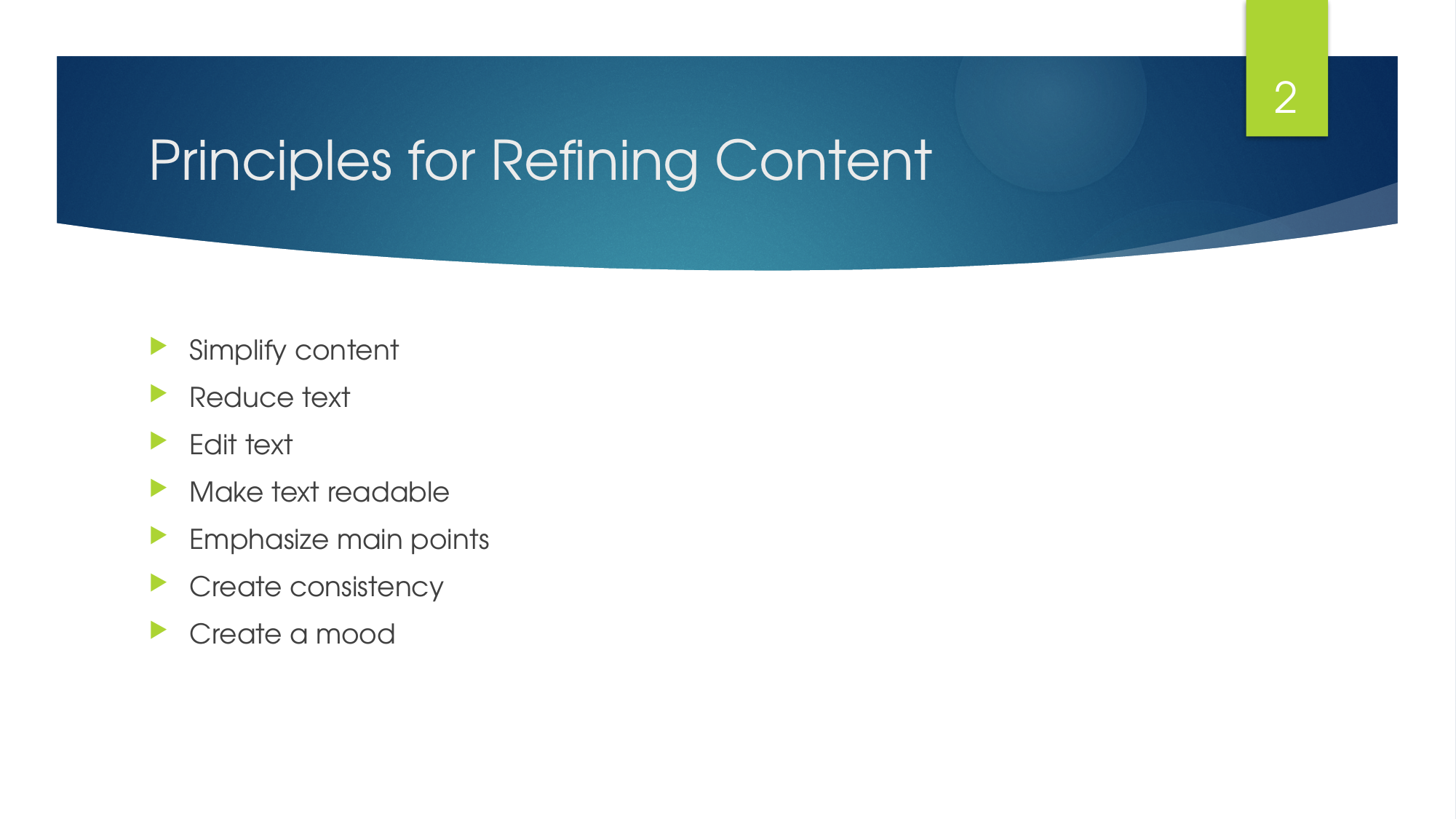

2
# Principles for Refining Content
Simplify content
Reduce text
Edit text
Make text readable
Emphasize main points
Create consistency
Create a mood